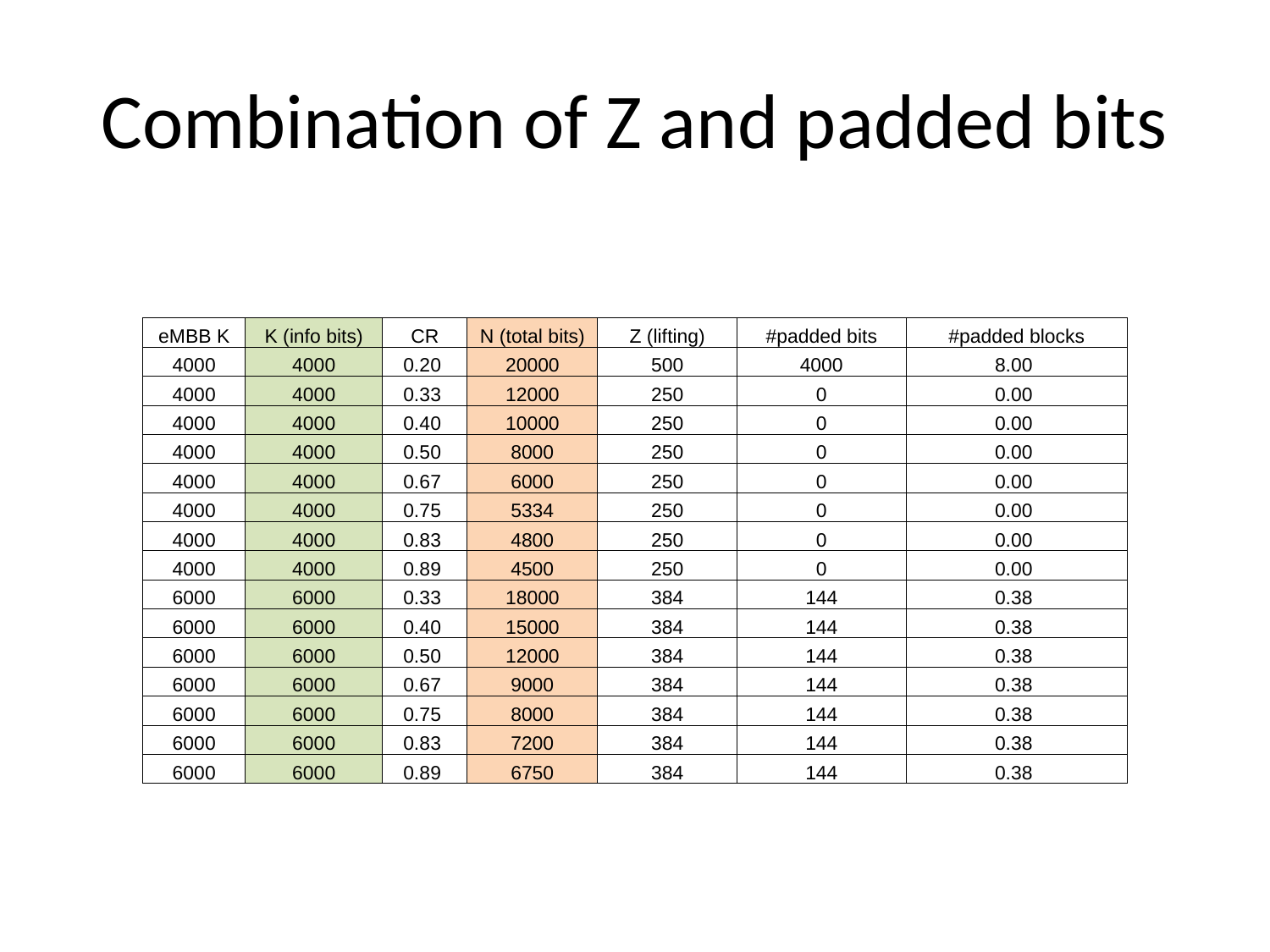

# Combination of Z and padded bits
| eMBB K | K (info bits) | CR | N (total bits) | Z (lifting) | #padded bits | #padded blocks |
| --- | --- | --- | --- | --- | --- | --- |
| 4000 | 4000 | 0.20 | 20000 | 500 | 4000 | 8.00 |
| 4000 | 4000 | 0.33 | 12000 | 250 | 0 | 0.00 |
| 4000 | 4000 | 0.40 | 10000 | 250 | 0 | 0.00 |
| 4000 | 4000 | 0.50 | 8000 | 250 | 0 | 0.00 |
| 4000 | 4000 | 0.67 | 6000 | 250 | 0 | 0.00 |
| 4000 | 4000 | 0.75 | 5334 | 250 | 0 | 0.00 |
| 4000 | 4000 | 0.83 | 4800 | 250 | 0 | 0.00 |
| 4000 | 4000 | 0.89 | 4500 | 250 | 0 | 0.00 |
| 6000 | 6000 | 0.33 | 18000 | 384 | 144 | 0.38 |
| 6000 | 6000 | 0.40 | 15000 | 384 | 144 | 0.38 |
| 6000 | 6000 | 0.50 | 12000 | 384 | 144 | 0.38 |
| 6000 | 6000 | 0.67 | 9000 | 384 | 144 | 0.38 |
| 6000 | 6000 | 0.75 | 8000 | 384 | 144 | 0.38 |
| 6000 | 6000 | 0.83 | 7200 | 384 | 144 | 0.38 |
| 6000 | 6000 | 0.89 | 6750 | 384 | 144 | 0.38 |